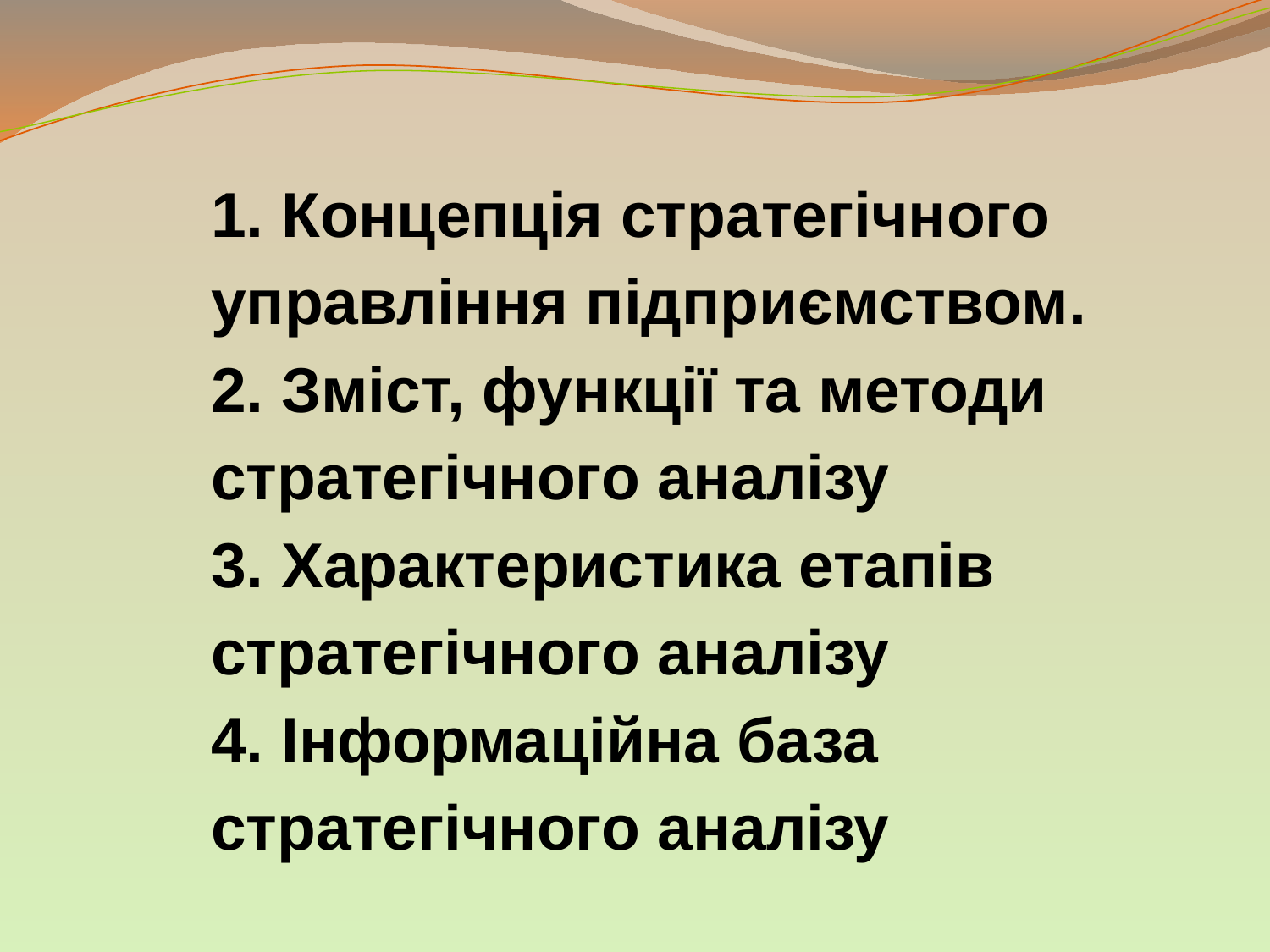

1. Концепція стратегічного управління підприємством.
2. Зміст, функції та методи стратегічного аналізу
3. Характеристика етапів стратегічного аналізу
4. Інформаційна база стратегічного аналізу